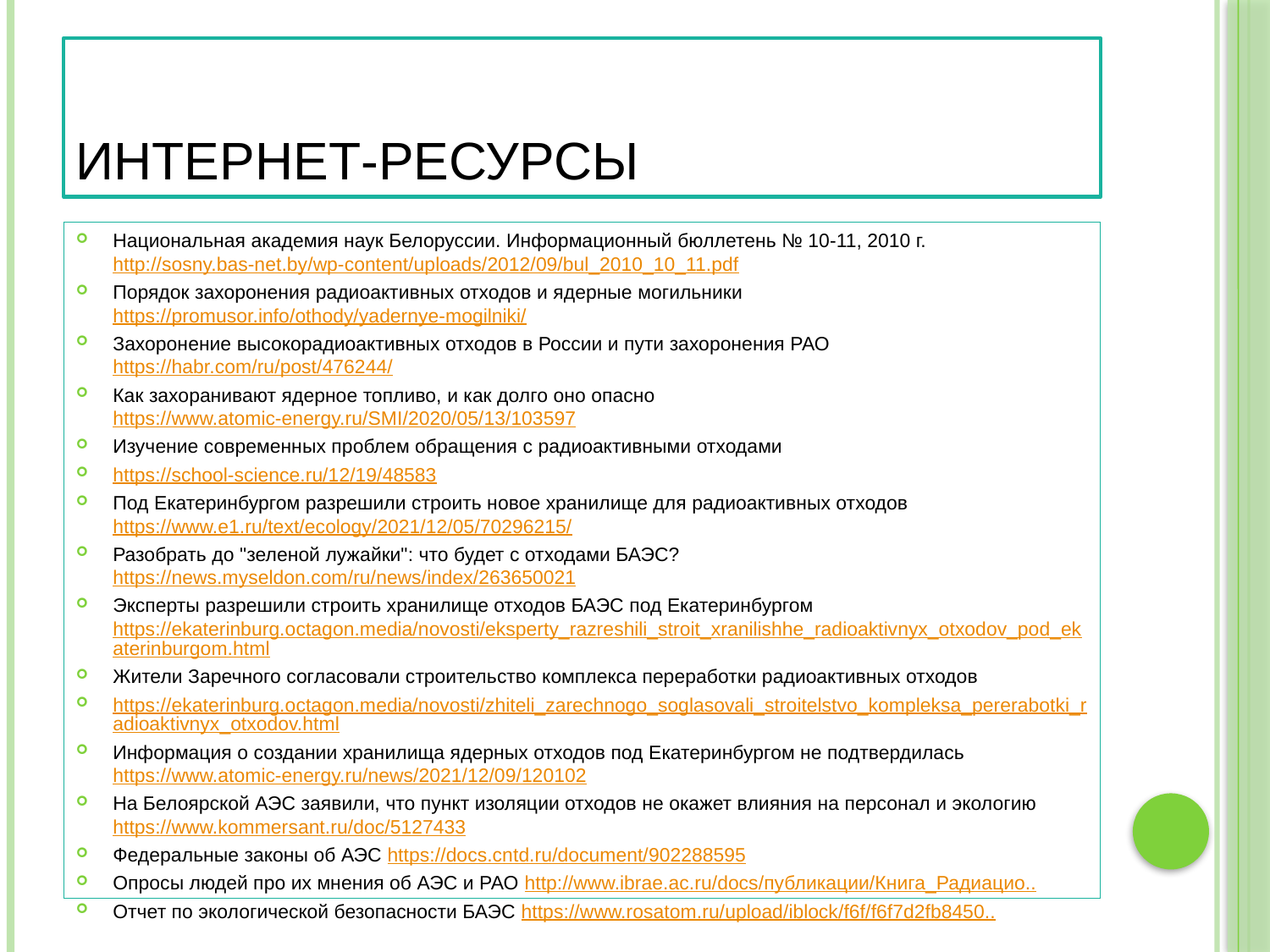

# Интернет-ресурсы
Национальная академия наук Белоруссии. Информационный бюллетень № 10-11, 2010 г. http://sosny.bas-net.by/wp-content/uploads/2012/09/bul_2010_10_11.pdf
Порядок захоронения радиоактивных отходов и ядерные могильники https://promusor.info/othody/yadernye-mogilniki/
Захоронение высокорадиоактивных отходов в России и пути захоронения РАО https://habr.com/ru/post/476244/
Как захоранивают ядерное топливо, и как долго оно опасно https://www.atomic-energy.ru/SMI/2020/05/13/103597
Изучение современных проблем обращения с радиоактивными отходами
https://school-science.ru/12/19/48583
Под Екатеринбургом разрешили строить новое хранилище для радиоактивных отходов https://www.e1.ru/text/ecology/2021/12/05/70296215/
Разобрать до "зеленой лужайки": что будет с отходами БАЭС? https://news.myseldon.com/ru/news/index/263650021
Эксперты разрешили строить хранилище отходов БАЭС под Екатеринбургом https://ekaterinburg.octagon.media/novosti/eksperty_razreshili_stroit_xranilishhe_radioaktivnyx_otxodov_pod_ekaterinburgom.html
Жители Заречного согласовали строительство комплекса переработки радиоактивных отходов
https://ekaterinburg.octagon.media/novosti/zhiteli_zarechnogo_soglasovali_stroitelstvo_kompleksa_pererabotki_radioaktivnyx_otxodov.html
Информация о создании хранилища ядерных отходов под Екатеринбургом не подтвердилась https://www.atomic-energy.ru/news/2021/12/09/120102
На Белоярской АЭС заявили, что пункт изоляции отходов не окажет влияния на персонал и экологию https://www.kommersant.ru/doc/5127433
Федеральные законы об АЭС https://docs.cntd.ru/document/902288595
Опросы людей про их мнения об АЭС и РАО http://www.ibrae.ac.ru/docs/публикации/Книга_Радиацио..
Отчет по экологической безопасности БАЭС https://www.rosatom.ru/upload/iblock/f6f/f6f7d2fb8450..